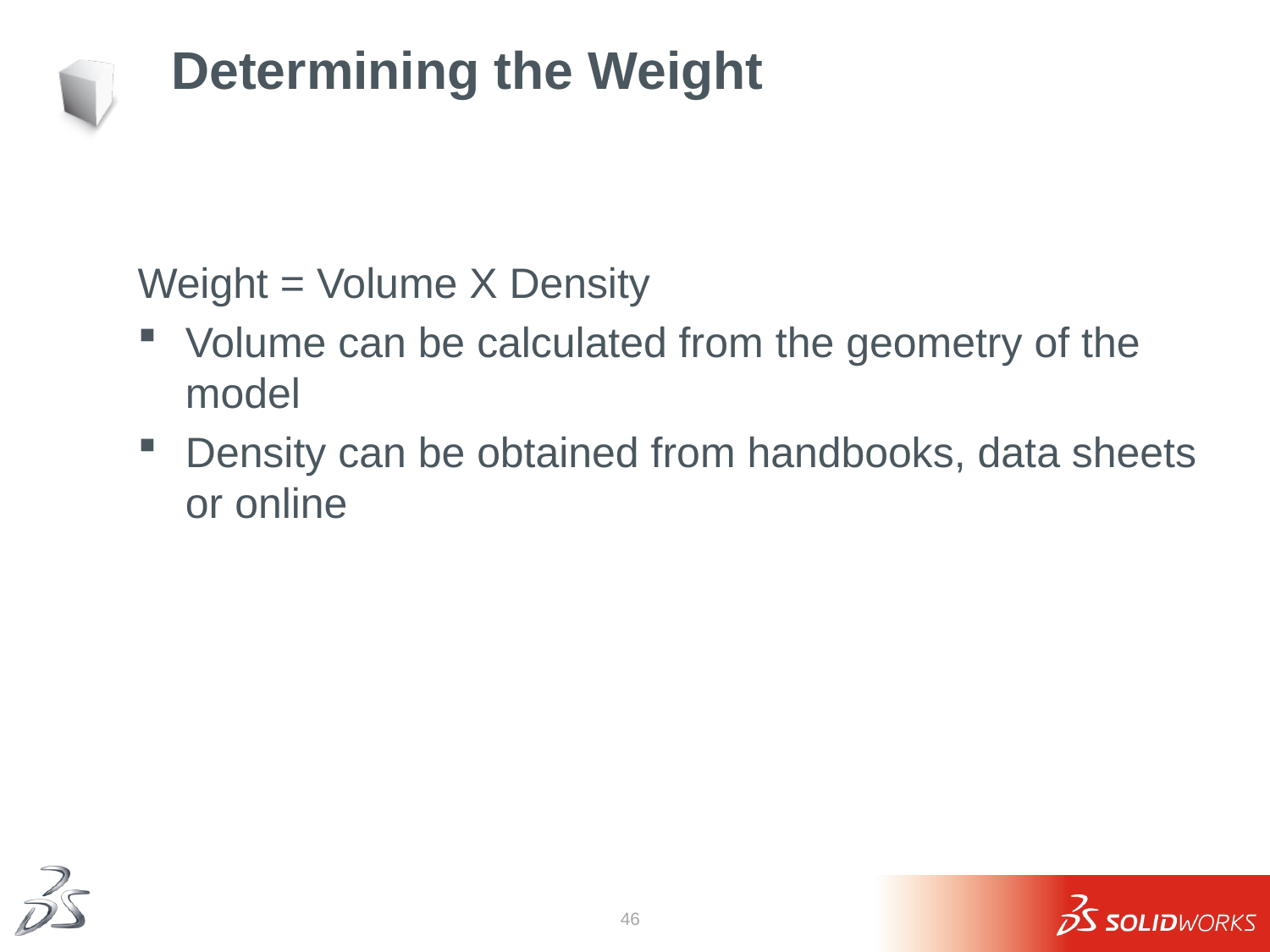

# Determining the Weight
Weight = Volume X Density
Volume can be calculated from the geometry of the model
Density can be obtained from handbooks, data sheets or online